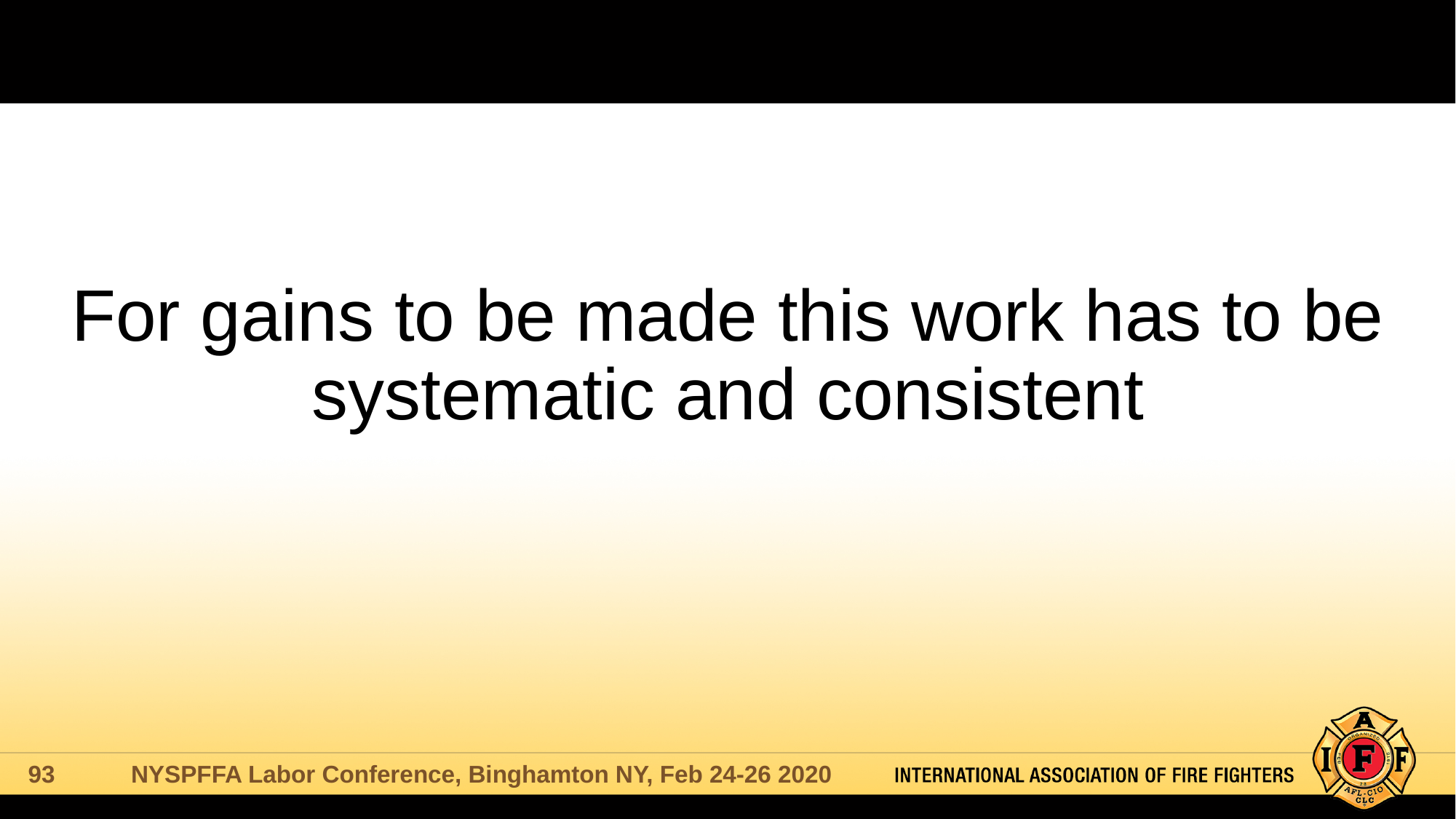

# For gains to be made this work has to be systematic and consistent
NYSPFFA Labor Conference, Binghamton NY, Feb 24-26 2020